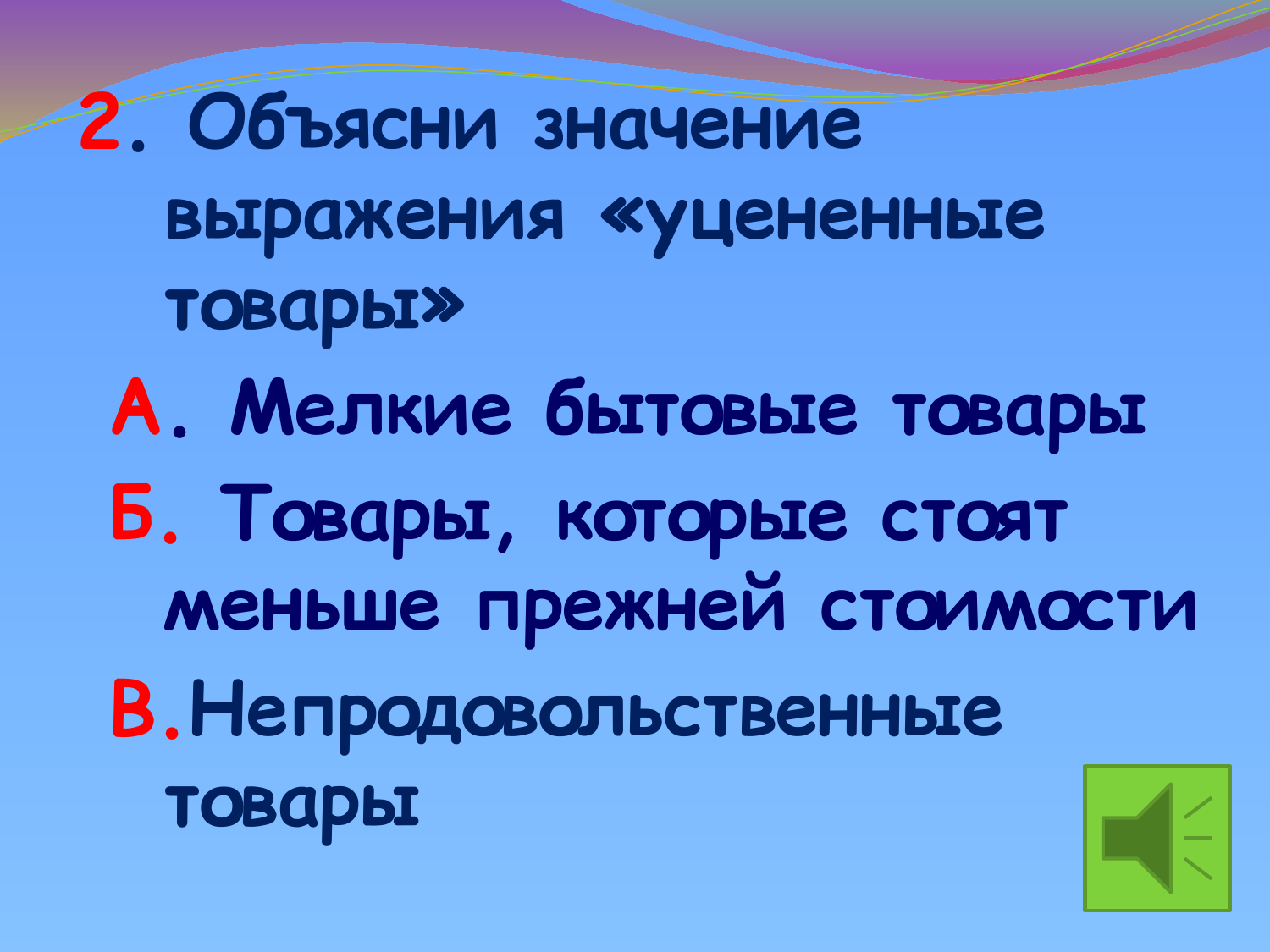

2. Объясни значение выражения «уцененные товары»
 А. Мелкие бытовые товары
 Б. Товары, которые стоят меньше прежней стоимости
 В.Непродовольственные товары